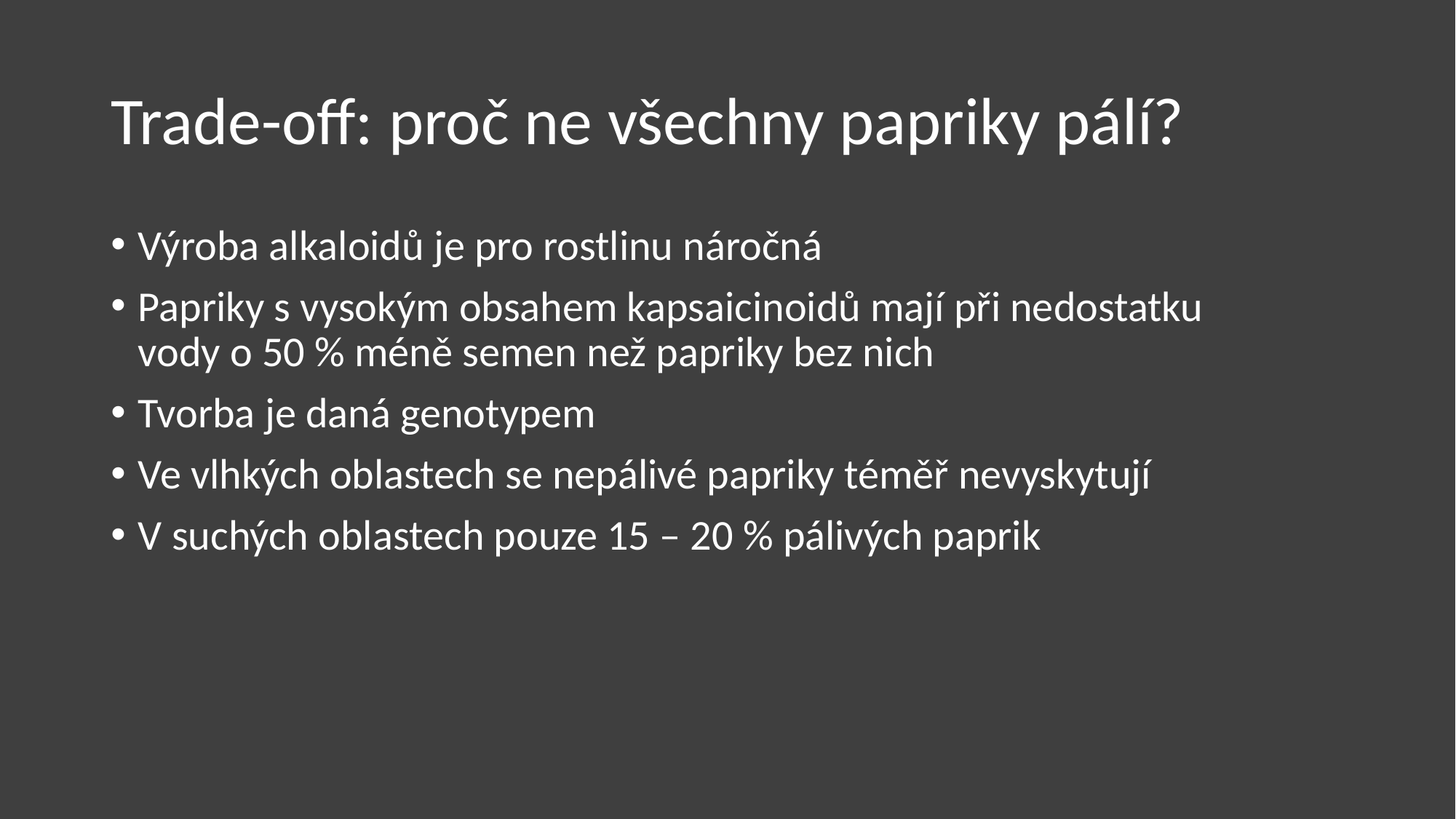

# Trade-off: proč ne všechny papriky pálí?
Výroba alkaloidů je pro rostlinu náročná
Papriky s vysokým obsahem kapsaicinoidů mají při nedostatku vody o 50 % méně semen než papriky bez nich
Tvorba je daná genotypem
Ve vlhkých oblastech se nepálivé papriky téměř nevyskytují
V suchých oblastech pouze 15 – 20 % pálivých paprik